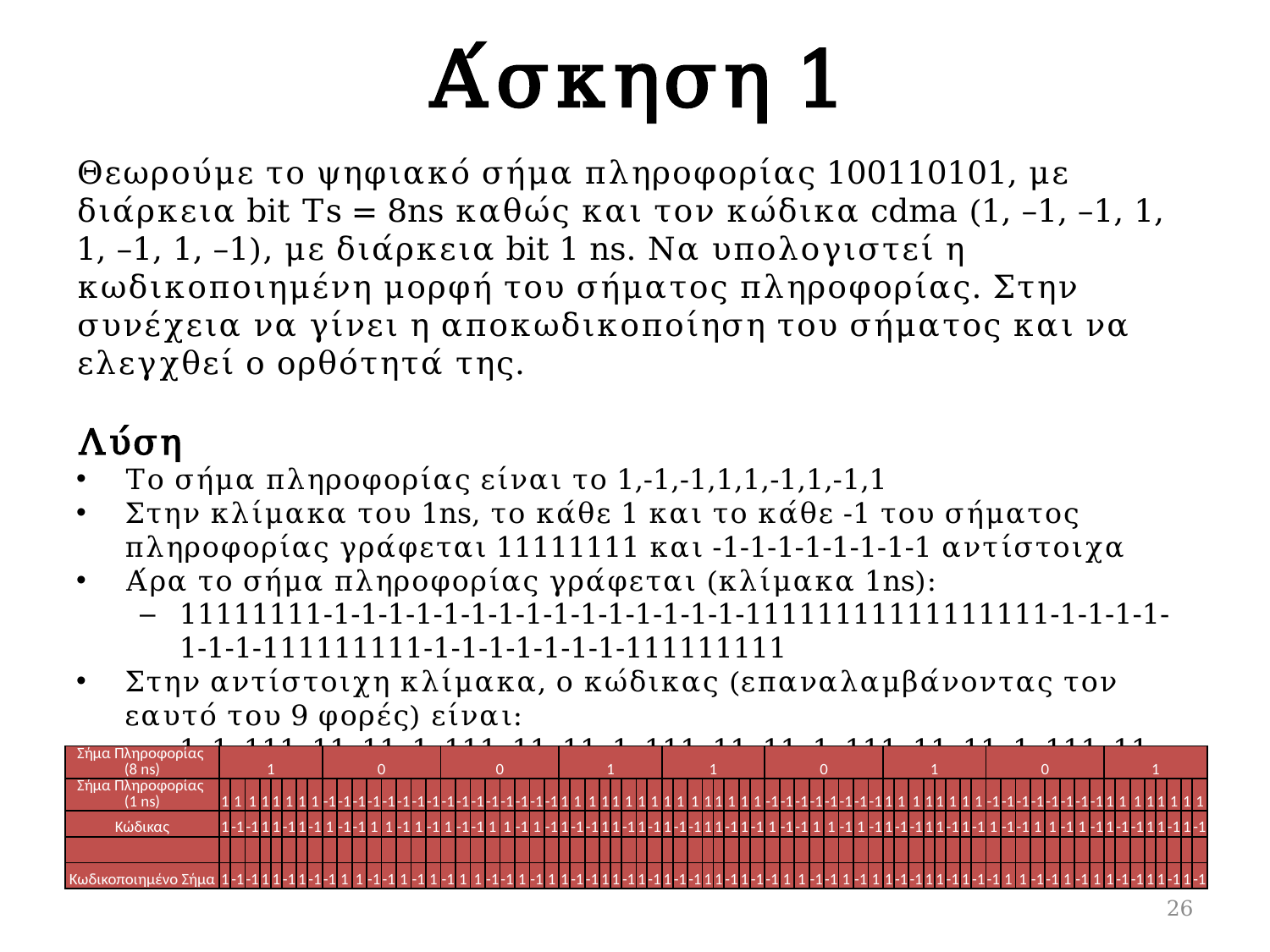

# Άσκηση 1
Θεωρούμε το ψηφιακό σήμα πληροφορίας 100110101, με διάρκεια bit Τs = 8ns καθώς και τον κώδικα cdma (1, –1, –1, 1, 1, –1, 1, –1), με διάρκεια bit 1 ns. Να υπολογιστεί η κωδικοποιημένη μορφή του σήματος πληροφορίας. Στην συνέχεια να γίνει η αποκωδικοποίηση του σήματος και να ελεγχθεί ο ορθότητά της.

Λύση
Το σήμα πληροφορίας είναι το 1,-1,-1,1,1,-1,1,-1,1
Στην κλίμακα του 1ns, το κάθε 1 και το κάθε -1 του σήματος πληροφορίας γράφεται 11111111 και -1-1-1-1-1-1-1-1 αντίστοιχα
Άρα το σήμα πληροφορίας γράφεται (κλίμακα 1ns):
11111111-1-1-1-1-1-1-1-1-1-1-1-1-1-1-1-11111111111111111-1-1-1-1-1-1-1-111111111-1-1-1-1-1-1-1-111111111
Στην αντίστοιχη κλίμακα, ο κώδικας (επαναλαμβάνοντας τον εαυτό του 9 φορές) είναι:
1–1–111–11–11–1–111–11–11–1–111–11–11–1–111–11–11–1–111–11–11–1–111–11–11–1–111–11–11–1–111–11–11–1–111–11–1
Ο πολλαπλασιασμός των δύο σημάτων είναι ο:

| Σήμα Πληροφορίας (8 ns) | 1 |  |  |  |  |  |  |  | 0 |  |  |  |  |  |  |  | 0 |  |  |  |  |  |  |  | 1 |  |  |  |  |  |  |  | 1 |  |  |  |  |  |  |  | 0 |  |  |  |  |  |  |  | 1 |  |  |  |  |  |  |  | 0 |  |  |  |  |  |  |  | 1 |  |  |  |  |  |  |  |
| --- | --- | --- | --- | --- | --- | --- | --- | --- | --- | --- | --- | --- | --- | --- | --- | --- | --- | --- | --- | --- | --- | --- | --- | --- | --- | --- | --- | --- | --- | --- | --- | --- | --- | --- | --- | --- | --- | --- | --- | --- | --- | --- | --- | --- | --- | --- | --- | --- | --- | --- | --- | --- | --- | --- | --- | --- | --- | --- | --- | --- | --- | --- | --- | --- | --- | --- | --- | --- | --- | --- | --- | --- |
| Σήμα Πληροφορίας (1 ns) | 1 | 1 | 1 | 1 | 1 | 1 | 1 | 1 | -1 | -1 | -1 | -1 | -1 | -1 | -1 | -1 | -1 | -1 | -1 | -1 | -1 | -1 | -1 | -1 | 1 | 1 | 1 | 1 | 1 | 1 | 1 | 1 | 1 | 1 | 1 | 1 | 1 | 1 | 1 | 1 | -1 | -1 | -1 | -1 | -1 | -1 | -1 | -1 | 1 | 1 | 1 | 1 | 1 | 1 | 1 | 1 | -1 | -1 | -1 | -1 | -1 | -1 | -1 | -1 | 1 | 1 | 1 | 1 | 1 | 1 | 1 | 1 |
| Κώδικας | 1 | -1 | -1 | 1 | 1 | -1 | 1 | -1 | 1 | -1 | -1 | 1 | 1 | -1 | 1 | -1 | 1 | -1 | -1 | 1 | 1 | -1 | 1 | -1 | 1 | -1 | -1 | 1 | 1 | -1 | 1 | -1 | 1 | -1 | -1 | 1 | 1 | -1 | 1 | -1 | 1 | -1 | -1 | 1 | 1 | -1 | 1 | -1 | 1 | -1 | -1 | 1 | 1 | -1 | 1 | -1 | 1 | -1 | -1 | 1 | 1 | -1 | 1 | -1 | 1 | -1 | -1 | 1 | 1 | -1 | 1 | -1 |
|  |  |  |  |  |  |  |  |  |  |  |  |  |  |  |  |  |  |  |  |  |  |  |  |  |  |  |  |  |  |  |  |  |  |  |  |  |  |  |  |  |  |  |  |  |  |  |  |  |  |  |  |  |  |  |  |  |  |  |  |  |  |  |  |  |  |  |  |  |  |  |  |  |
| Κωδικοποιημένο Σήμα | 1 | -1 | -1 | 1 | 1 | -1 | 1 | -1 | -1 | 1 | 1 | -1 | -1 | 1 | -1 | 1 | -1 | 1 | 1 | -1 | -1 | 1 | -1 | 1 | 1 | -1 | -1 | 1 | 1 | -1 | 1 | -1 | 1 | -1 | -1 | 1 | 1 | -1 | 1 | -1 | -1 | 1 | 1 | -1 | -1 | 1 | -1 | 1 | 1 | -1 | -1 | 1 | 1 | -1 | 1 | -1 | -1 | 1 | 1 | -1 | -1 | 1 | -1 | 1 | 1 | -1 | -1 | 1 | 1 | -1 | 1 | -1 |
26